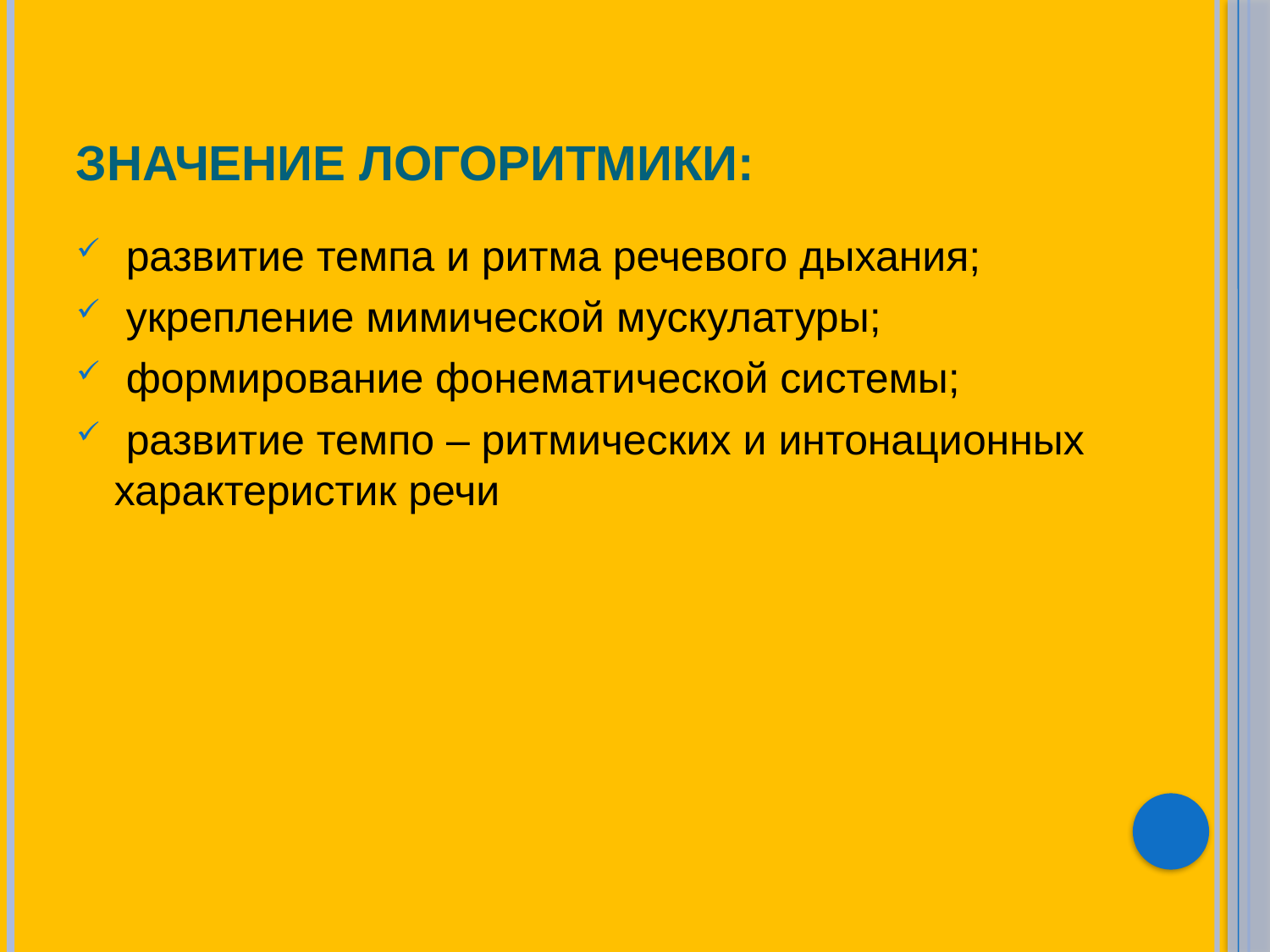

# Значение логоритмики:
 развитие темпа и ритма речевого дыхания;
 укрепление мимической мускулатуры;
 формирование фонематической системы;
 развитие темпо – ритмических и интонационных характеристик речи